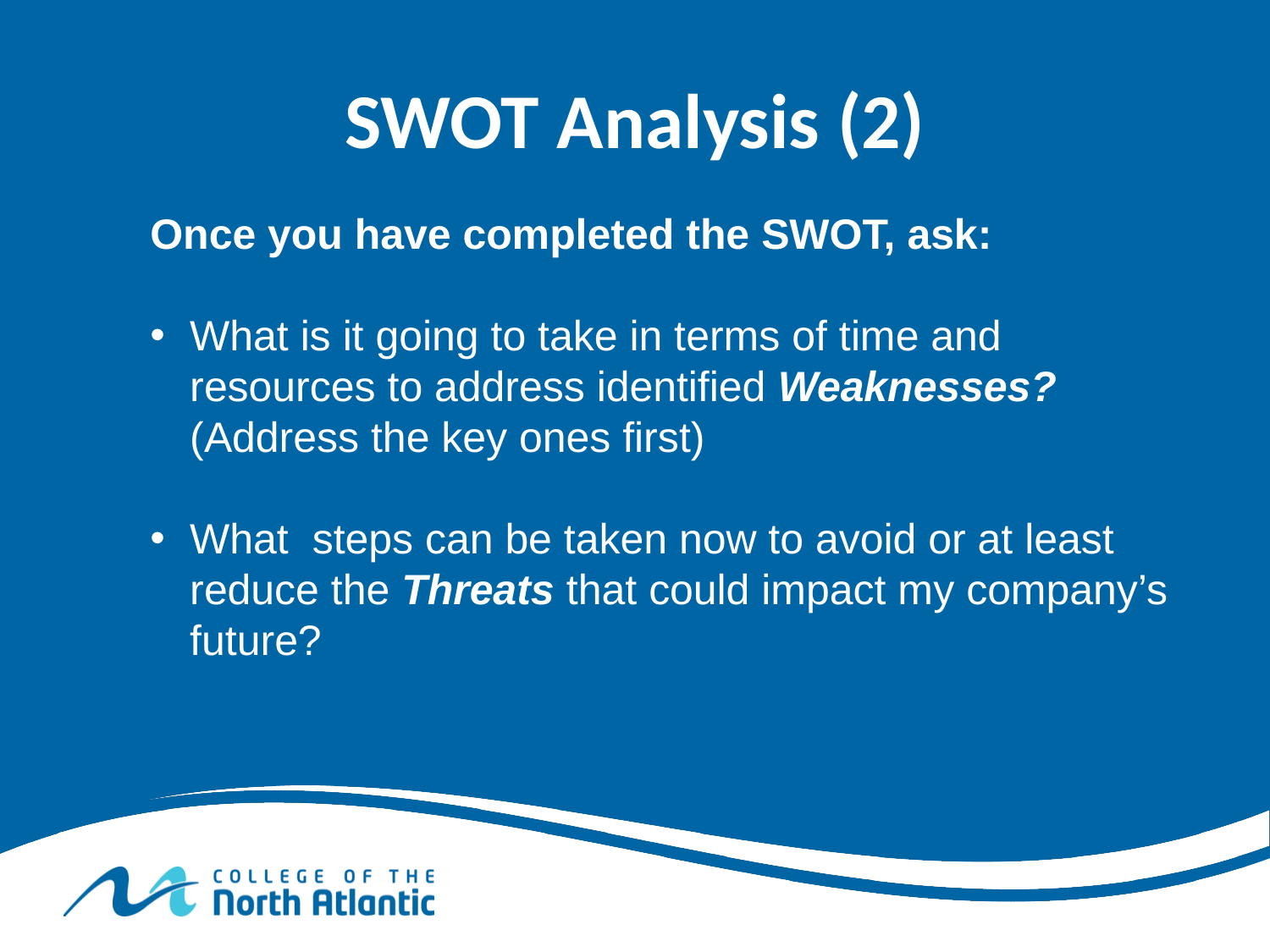

# SWOT Analysis (2)
Once you have completed the SWOT, ask:

What is it going to take in terms of time and resources to address identified Weaknesses?  (Address the key ones first)

What  steps can be taken now to avoid or at least reduce the Threats that could impact my company’s future?